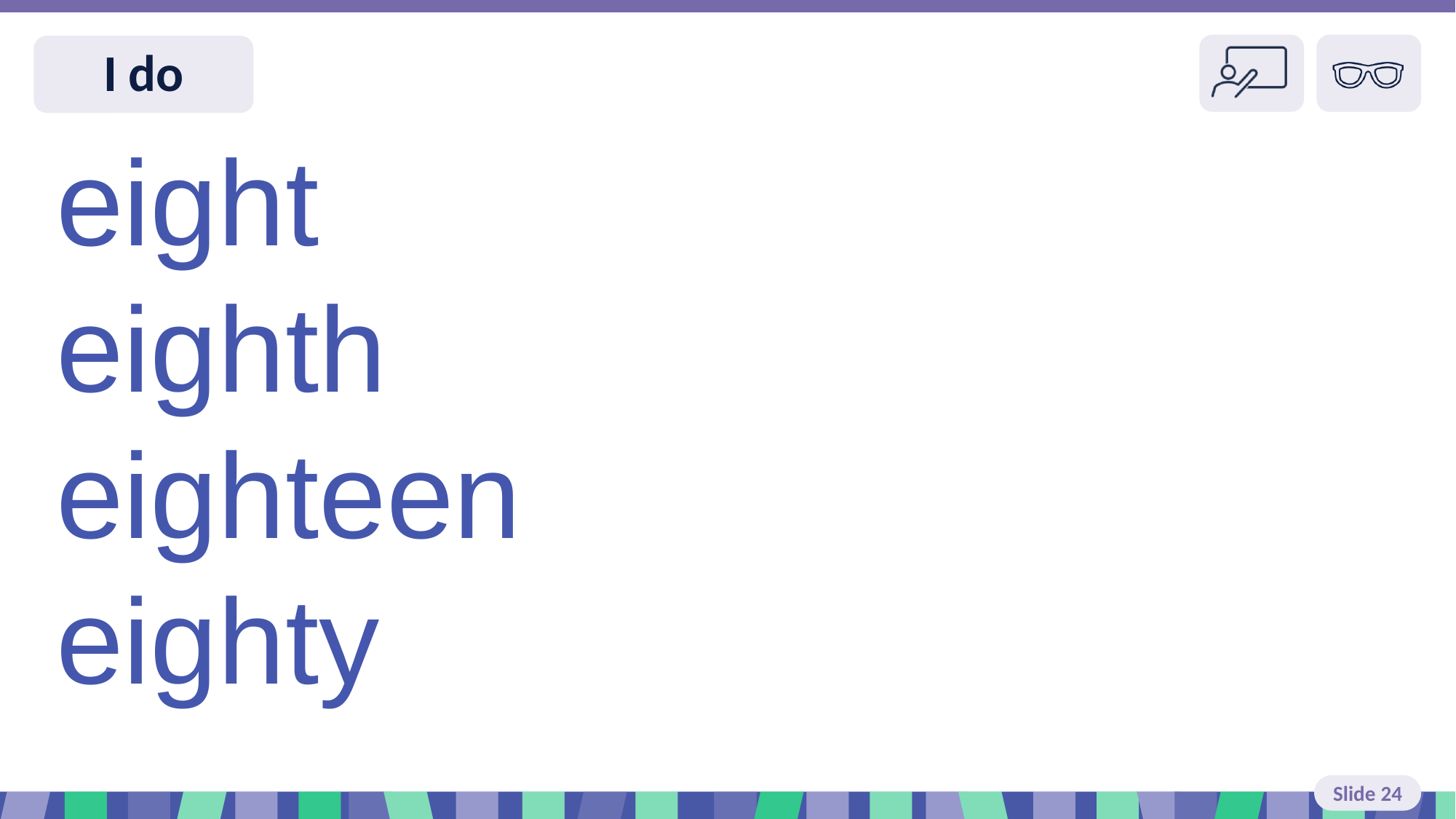

Slide 24 I do
eight
eighth
eighteen
eighty